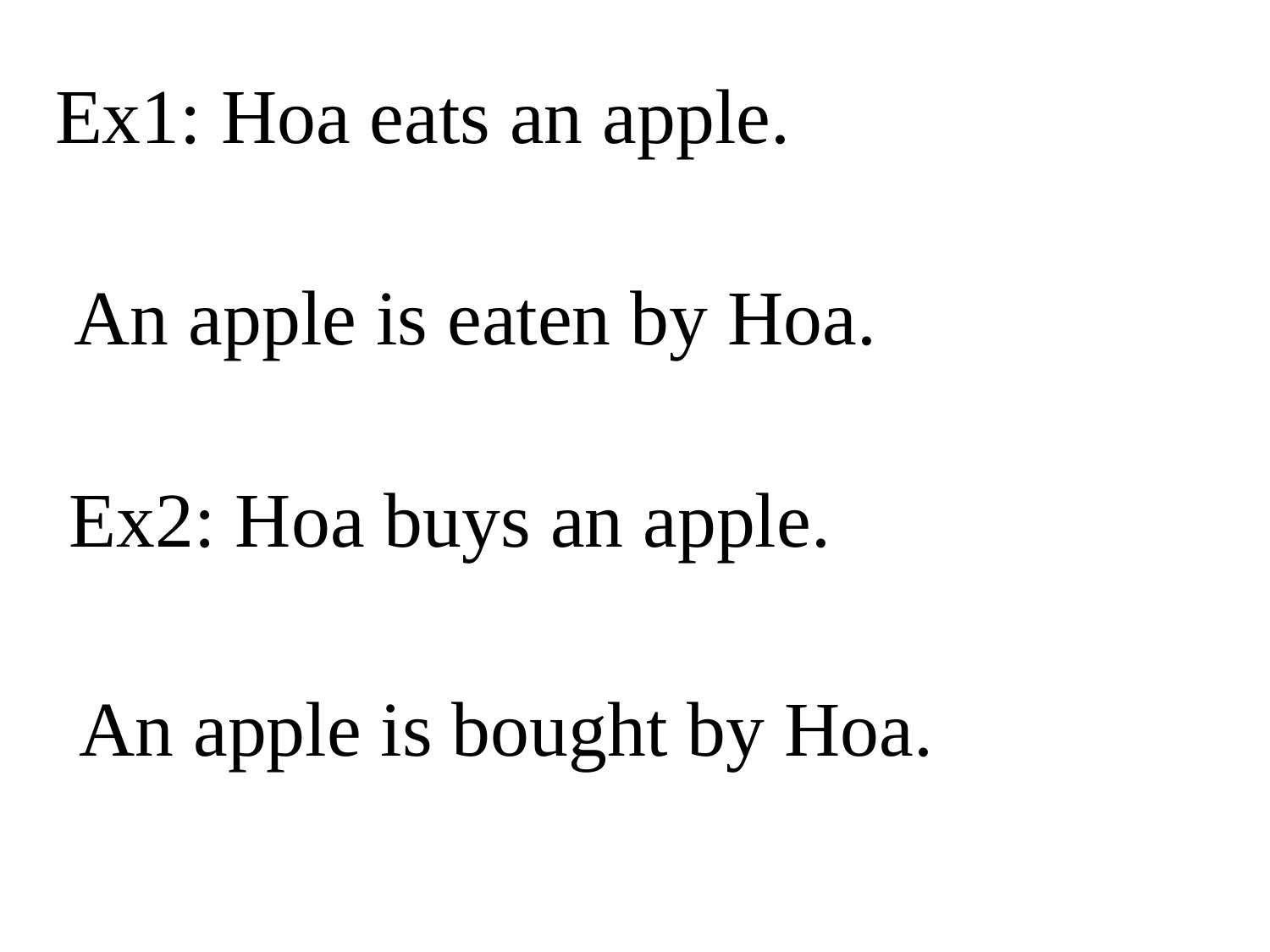

# Ex1: Hoa eats an apple.
An apple is eaten by Hoa.
Ex2: Hoa buys an apple.
An apple is bought by Hoa.